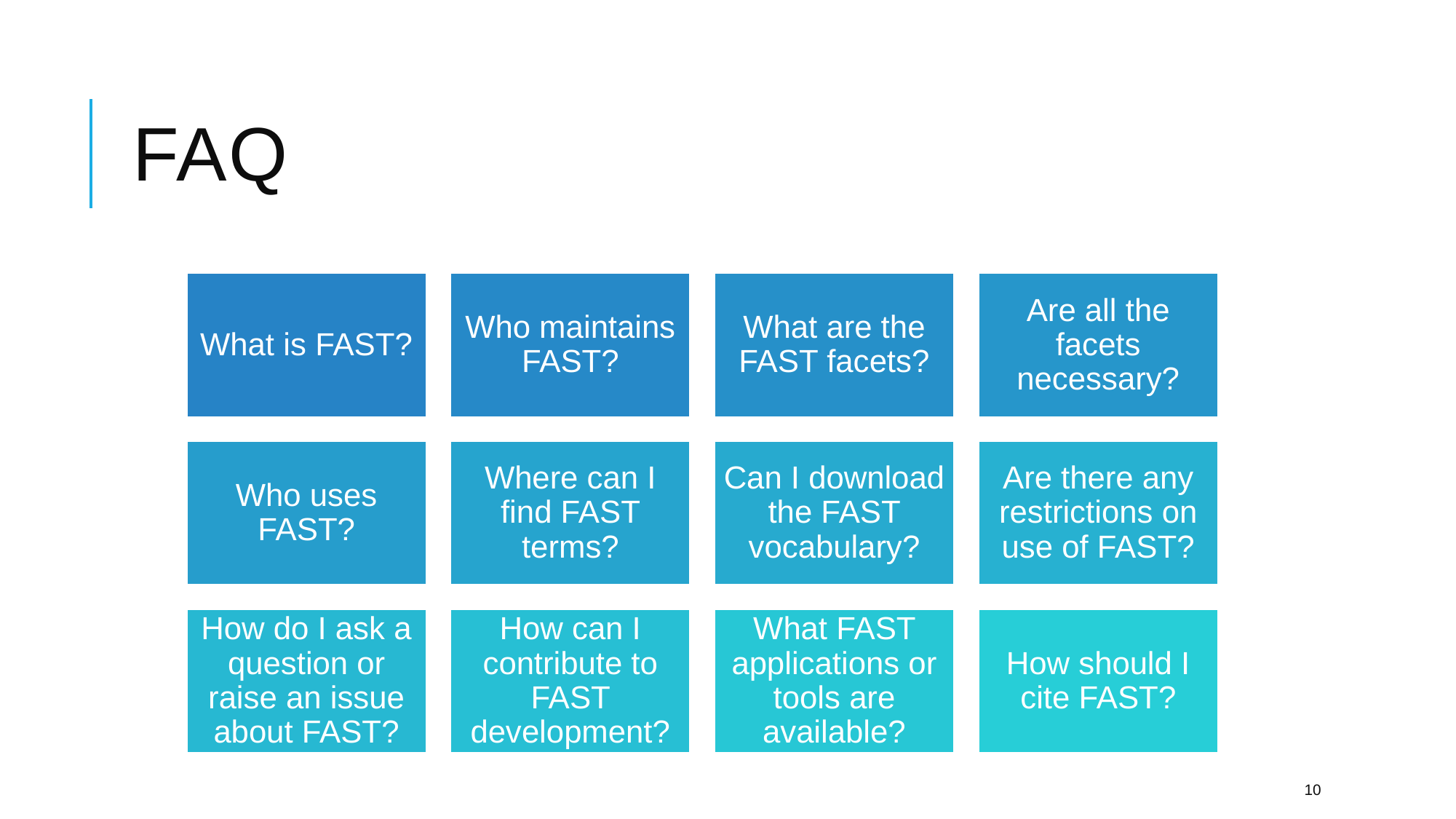

# FAQ
What is FAST?
Who maintains FAST?
What are the FAST facets?
Are all the facets necessary?
Who uses FAST?
Where can I find FAST terms?
Can I download the FAST vocabulary?
Are there any restrictions on use of FAST?
How do I ask a question or raise an issue about FAST?
How can I contribute to FAST development?
What FAST applications or tools are available?
How should I cite FAST?
10